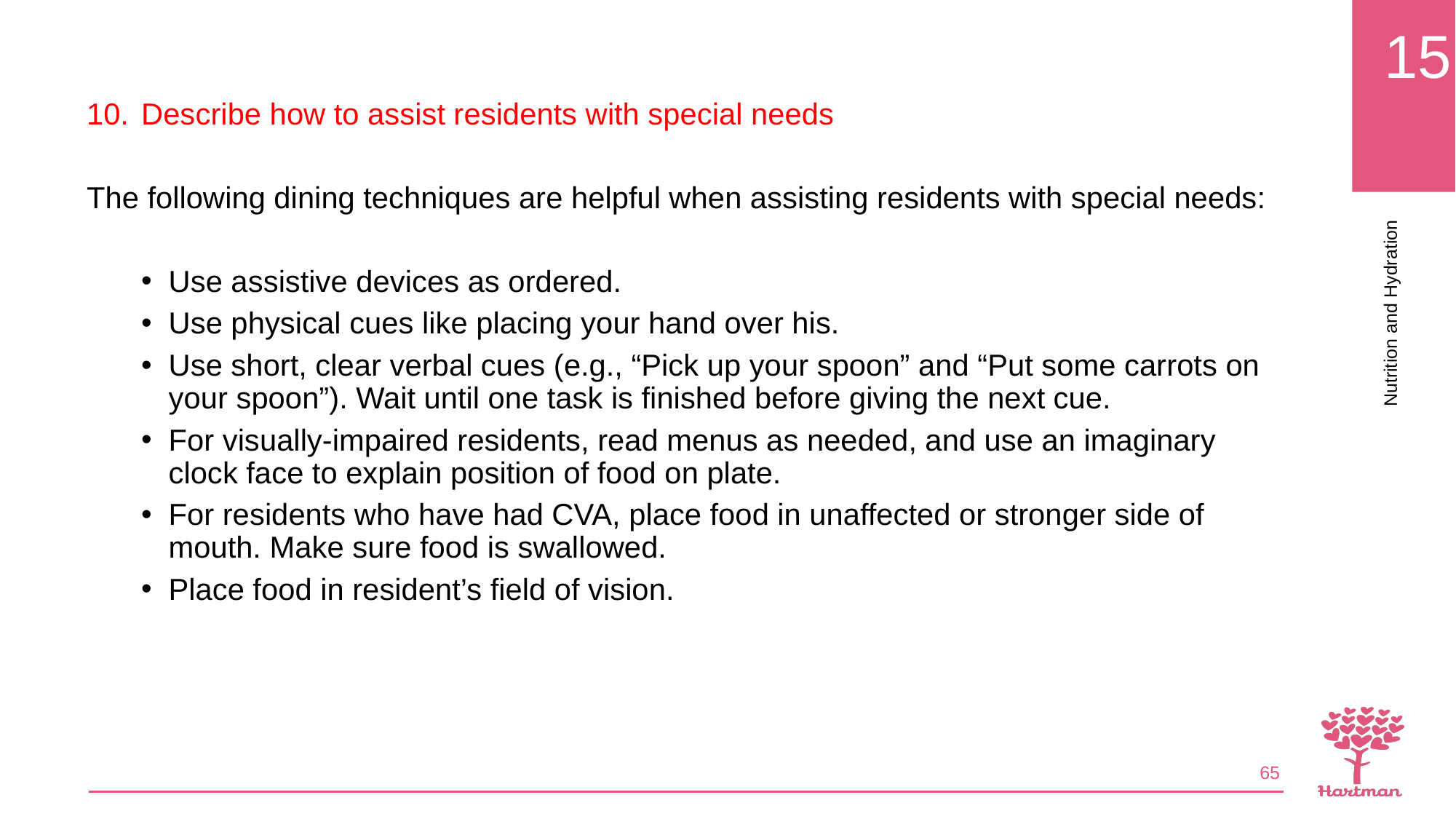

Describe how to assist residents with special needs

The following dining techniques are helpful when assisting residents with special needs:

Use assistive devices as ordered.
Use physical cues like placing your hand over his.
Use short, clear verbal cues (e.g., “Pick up your spoon” and “Put some carrots on your spoon”). Wait until one task is finished before giving the next cue.
For visually-impaired residents, read menus as needed, and use an imaginary clock face to explain position of food on plate.
For residents who have had CVA, place food in unaffected or stronger side of mouth. Make sure food is swallowed.
Place food in resident’s field of vision.

65